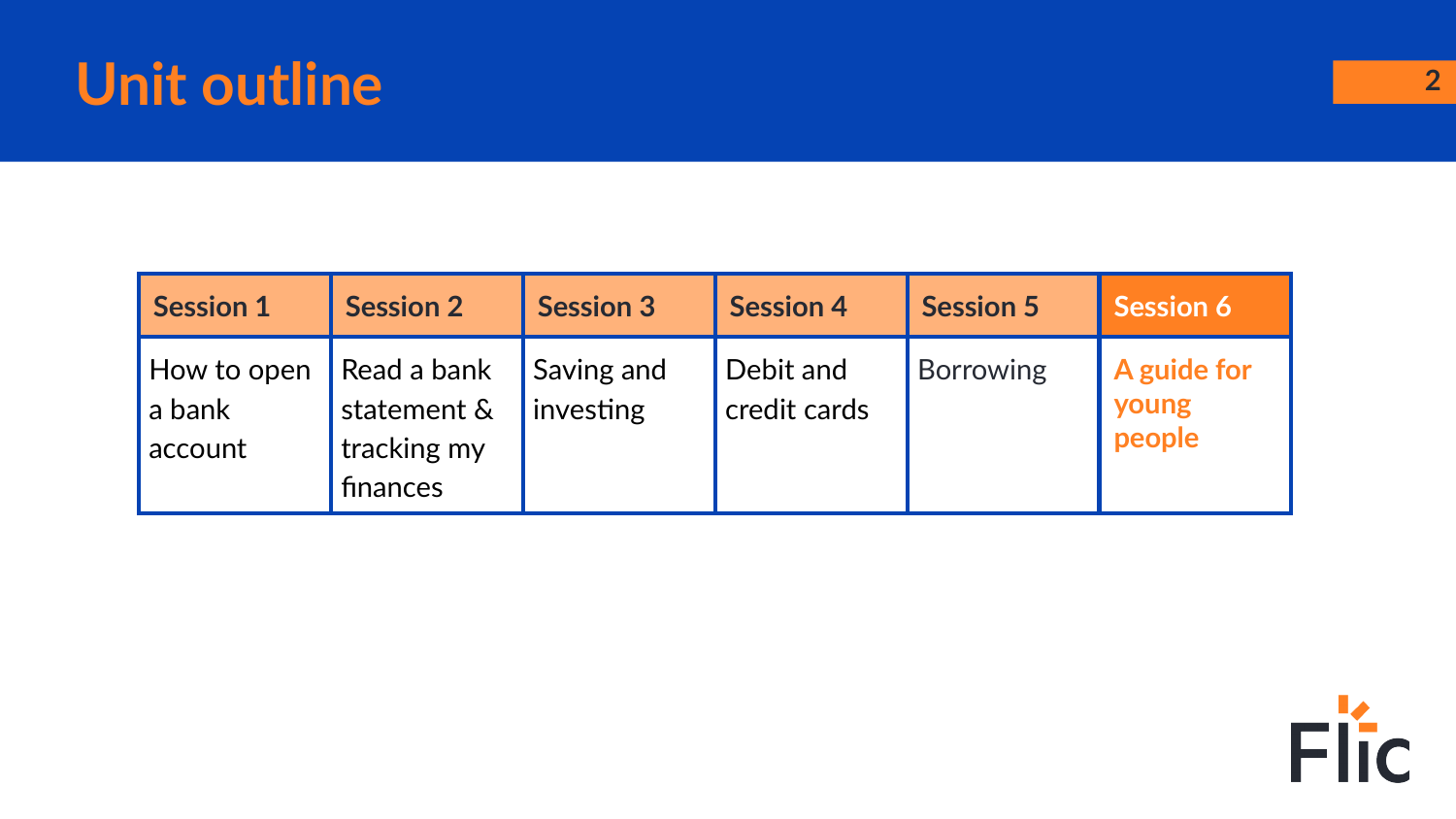

# Unit outline

2
| Session 1 | Session 2 | Session 3 | Session 4 | Session 5 | Session 6 |
| --- | --- | --- | --- | --- | --- |
| How to open a bank account | Read a bank statement & tracking my finances | Saving and investing | Debit and credit cards | Borrowing | A guide for young people |